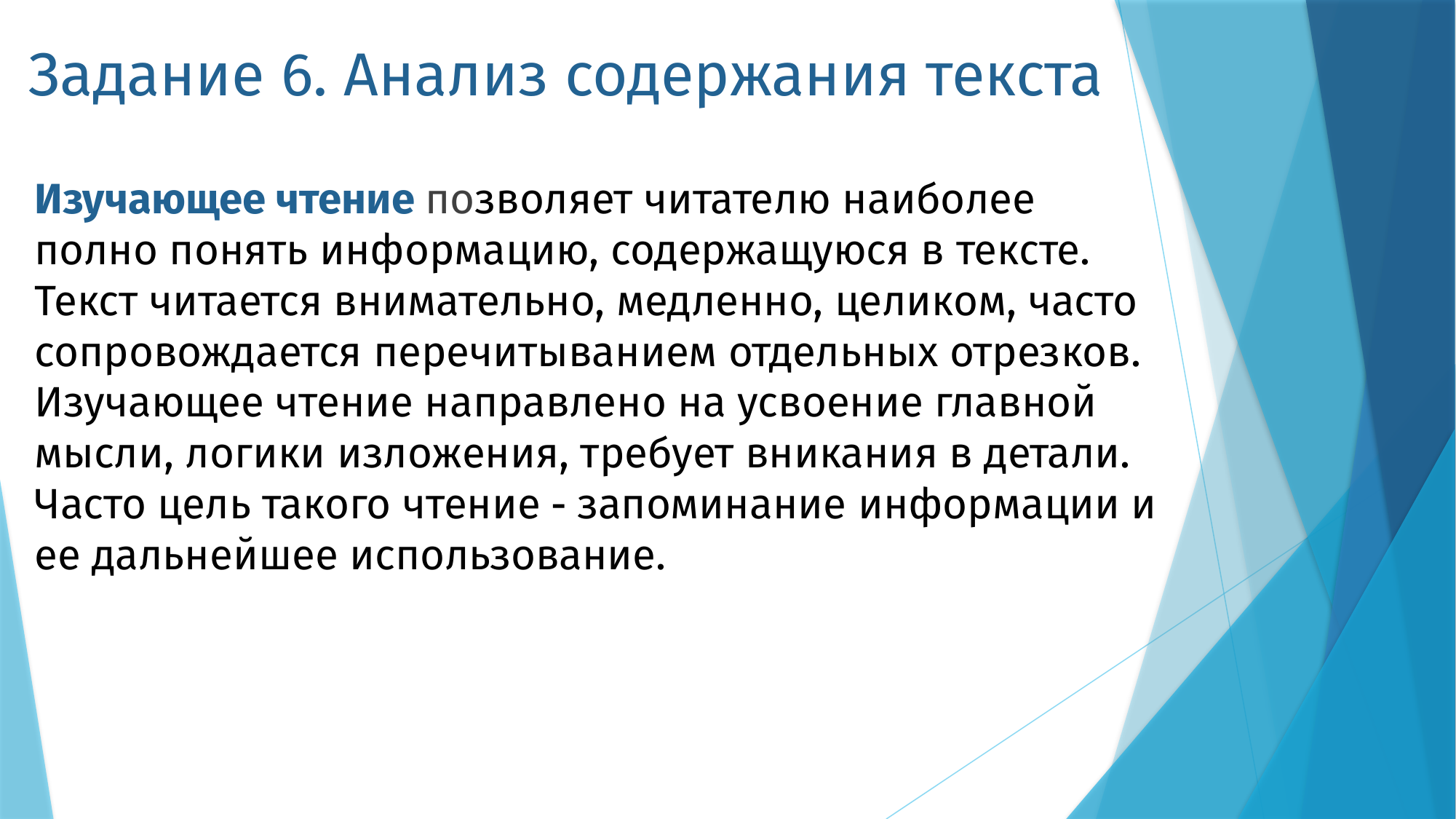

Задание 6. Анализ содержания текста
Изучающее чтение позволяет читателю наиболее полно понять информацию, содержащуюся в тексте. Текст читается внимательно, медленно, целиком, часто сопровождается перечитыванием отдельных отрезков. Изучающее чтение направлено на усвоение главной мысли, логики изложения, требует вникания в детали. Часто цель такого чтение − запоминание информации и ее дальнейшее использование.